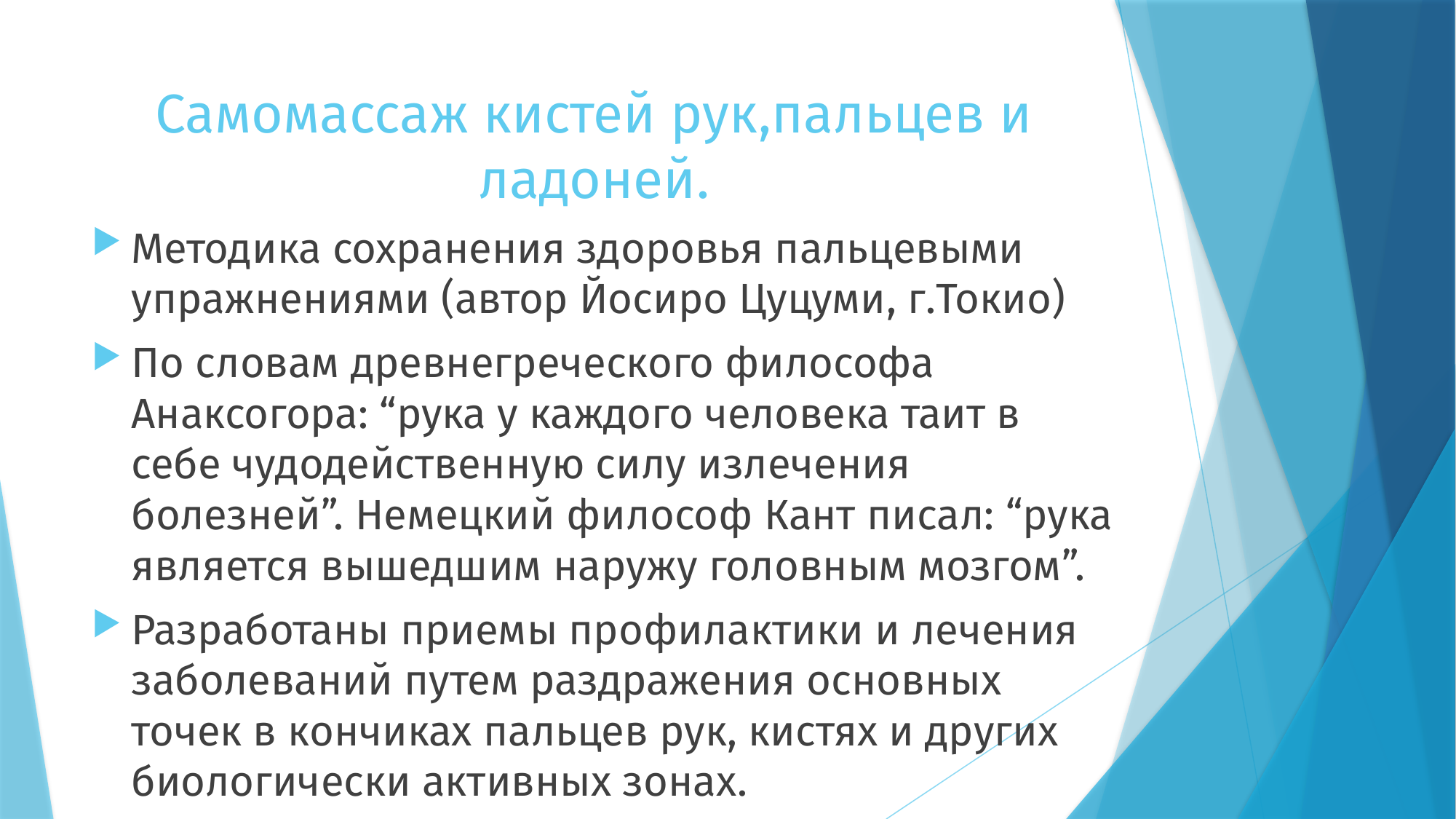

# Самомассаж кистей рук,пальцев и ладоней.
Методика сохранения здоровья пальцевыми упражнениями (автор Йосиро Цуцуми, г.Токио)
По словам древнегреческого философа Анаксогора: “рука у каждого человека таит в себе чудодейственную силу излечения болезней”. Немецкий философ Кант писал: “рука является вышедшим наружу головным мозгом”.
Разработаны приемы профилактики и лечения заболеваний путем раздражения основных точек в кончиках пальцев рук, кистях и других биологически активных зонах.